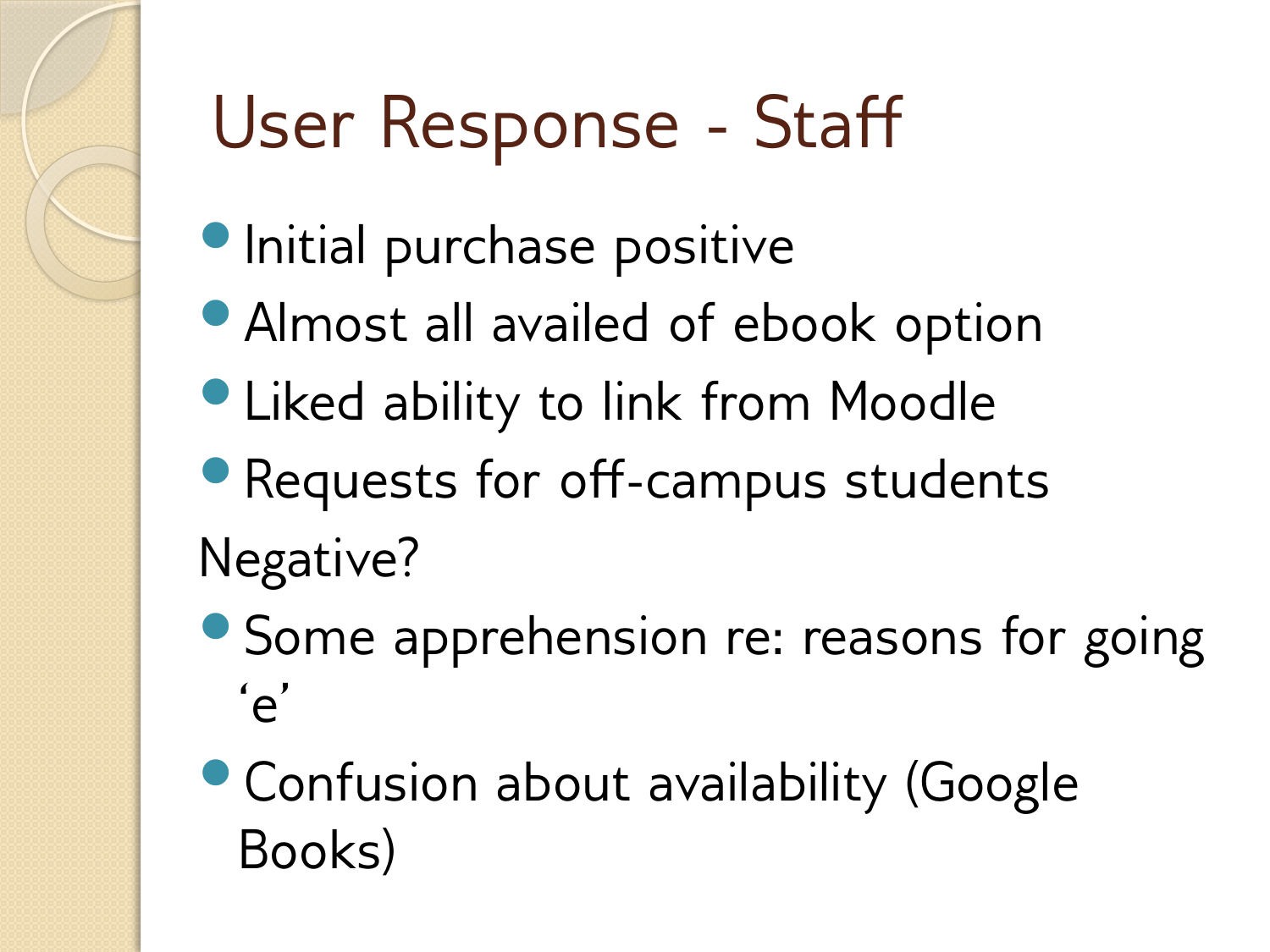

# User Response - Staff
Initial purchase positive
Almost all availed of ebook option
Liked ability to link from Moodle
Requests for off-campus students
Negative?
Some apprehension re: reasons for going ‘e’
Confusion about availability (Google Books)